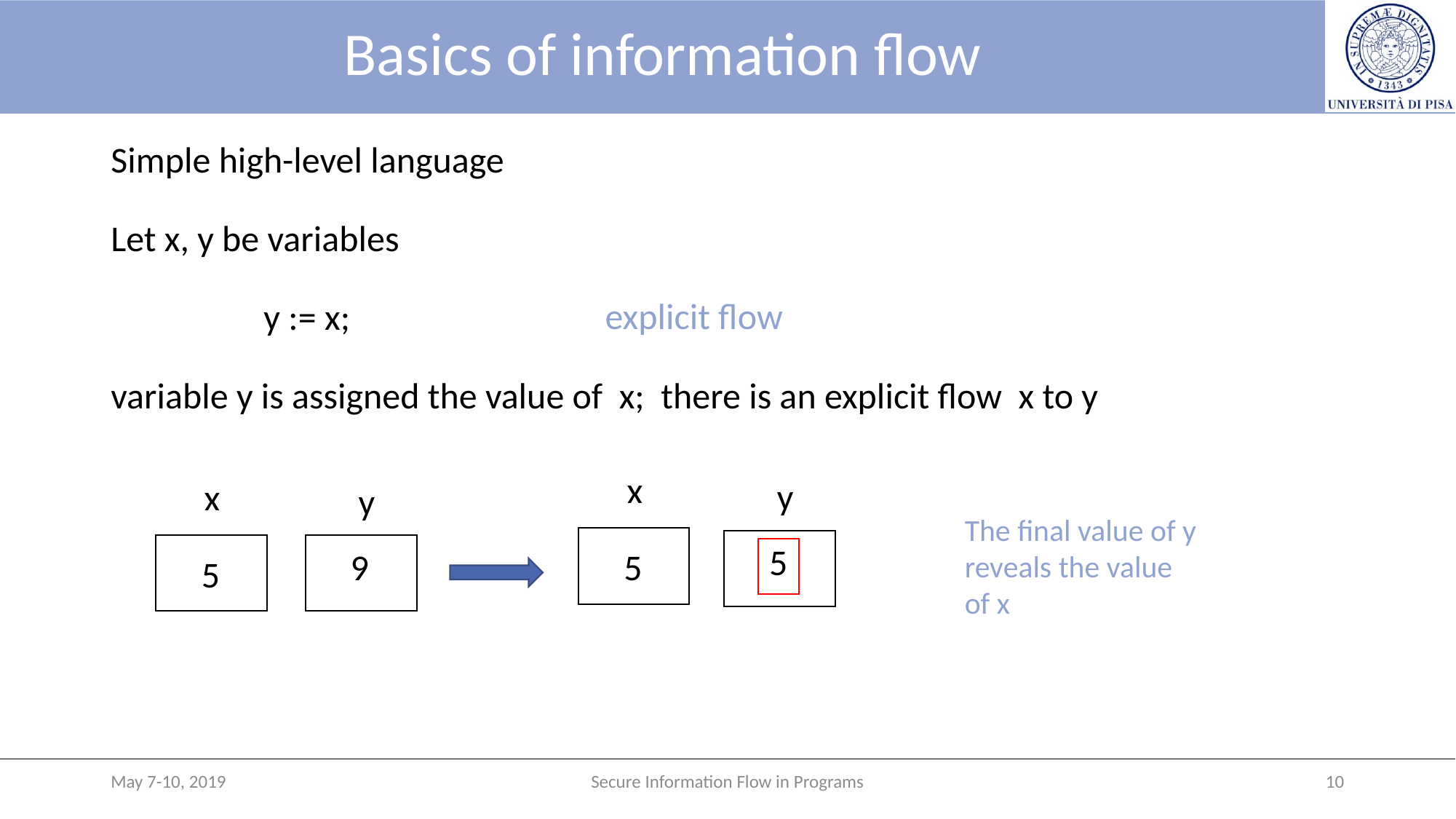

# Basics of information flow
Simple high-level language

Let x, y be variables

		  y := x;

variable y is assigned the value of  x;  there is an explicit flow  x to y
explicit flow
y
y
x
x
The final value of y reveals the value of x

5

9
5

5

May 7-10, 2019
Secure Information Flow in Programs
10